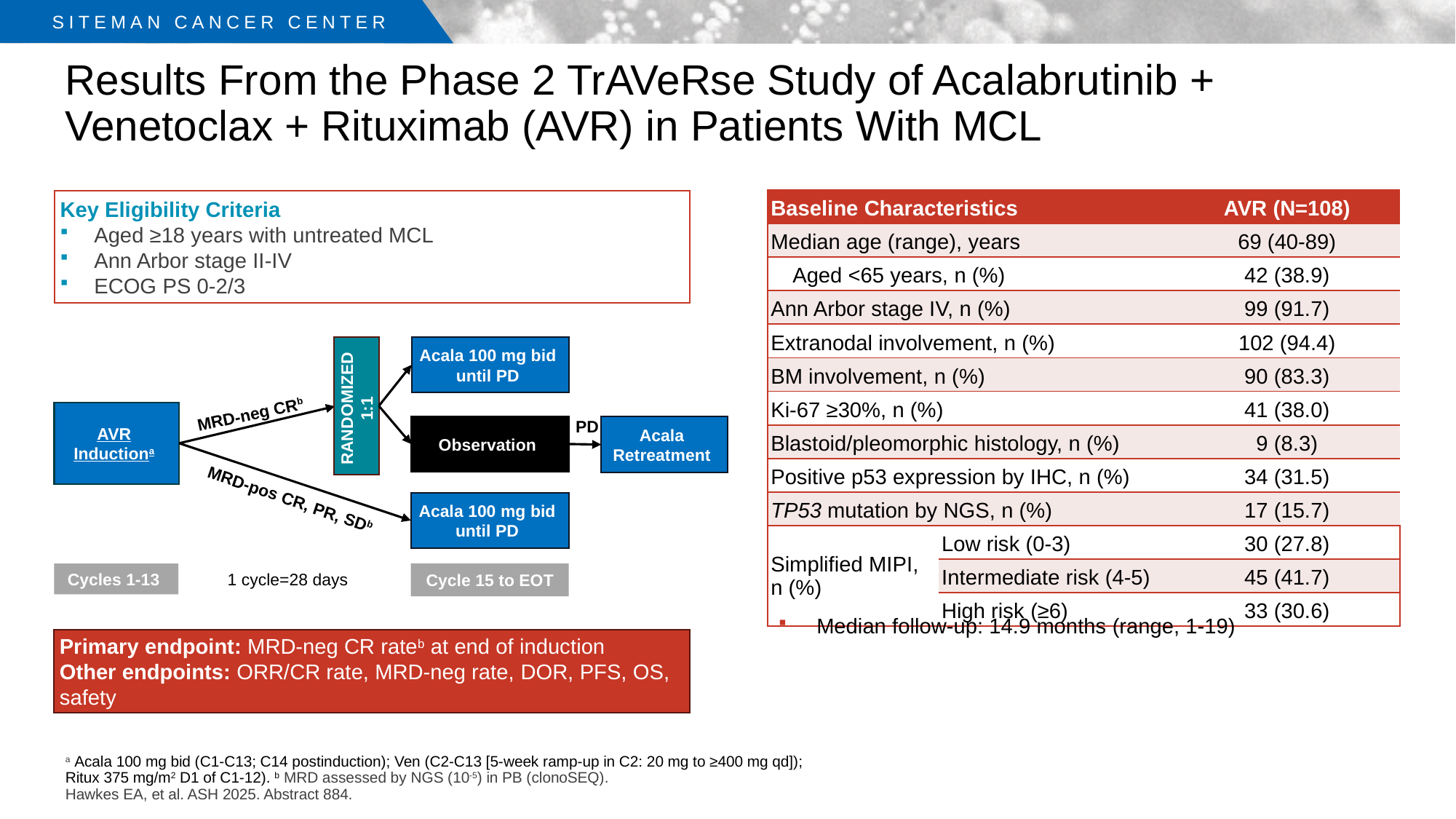

# Results From the Phase 2 TrAVeRse Study of Acalabrutinib + Venetoclax + Rituximab (AVR) in Patients With MCL
Key Eligibility Criteria
Aged ≥18 years with untreated MCL
Ann Arbor stage II-IV
ECOG PS 0-2/3
| Baseline Characteristics |  | AVR (N=108) |
| --- | --- | --- |
| Median age (range), years |  | 69 (40-89) |
| Aged <65 years, n (%) |  | 42 (38.9) |
| Ann Arbor stage IV, n (%) |  | 99 (91.7) |
| Extranodal involvement, n (%) |  | 102 (94.4) |
| BM involvement, n (%) |  | 90 (83.3) |
| Ki-67 ≥30%, n (%) |  | 41 (38.0) |
| Blastoid/pleomorphic histology, n (%) |  | 9 (8.3) |
| Positive p53 expression by IHC, n (%) |  | 34 (31.5) |
| TP53 mutation by NGS, n (%) |  | 17 (15.7) |
| Simplified MIPI, n (%) | Low risk (0-3) | 30 (27.8) |
|  | Intermediate risk (4-5) | 45 (41.7) |
|  | High risk (≥6) | 33 (30.6) |
Acala 100 mg bid until PD
RANDOMIZED 1:1
MRD-neg CRb
AVR Inductiona
PD
Observation
Acala Retreatment
MRD-pos CR, PR, SDb
Acala 100 mg bid until PD
1 cycle=28 days
Cycle 15 to EOT
Cycles 1-13
Median follow-up: 14.9 months (range, 1-19)
Primary endpoint: MRD-neg CR rateb at end of induction
Other endpoints: ORR/CR rate, MRD-neg rate, DOR, PFS, OS, safety
a Acala 100 mg bid (C1-C13; C14 postinduction); Ven (C2-C13 [5-week ramp-up in C2: 20 mg to ≥400 mg qd]);
Ritux 375 mg/m2 D1 of C1-12). b MRD assessed by NGS (10-5) in PB (clonoSEQ).
Hawkes EA, et al. ASH 2025. Abstract 884.